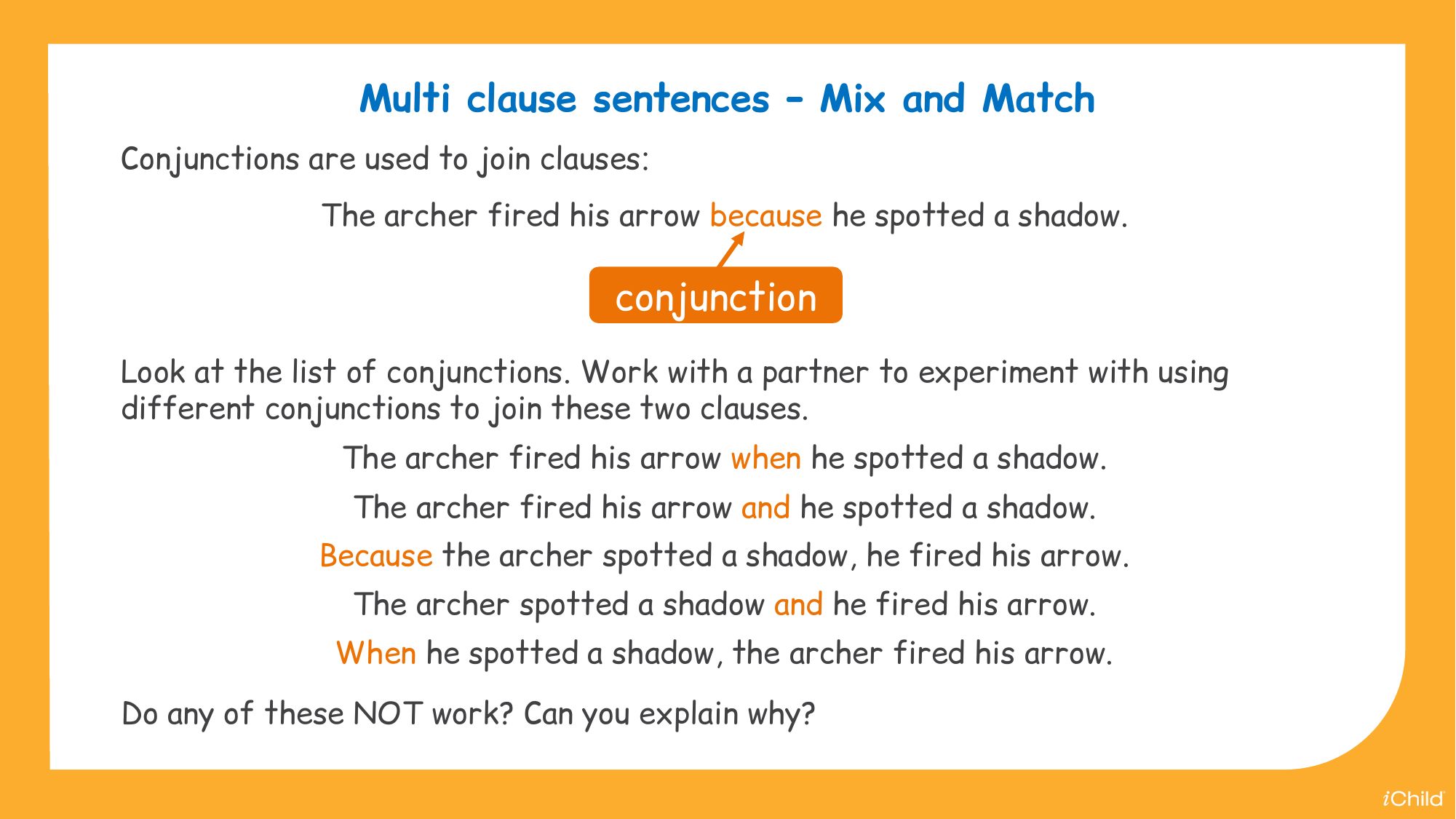

Multi clause sentences – Mix and Match
Conjunctions are used to join clauses:
The archer fired his arrow because he spotted a shadow.

conjunction
Look at the list of conjunctions. Work with a partner to experiment with using different conjunctions to join these two clauses.
The archer fired his arrow when he spotted a shadow.
The archer fired his arrow and he spotted a shadow.
Because the archer spotted a shadow, he fired his arrow.
The archer spotted a shadow and he fired his arrow.
When he spotted a shadow, the archer fired his arrow.
Do any of these NOT work? Can you explain why?